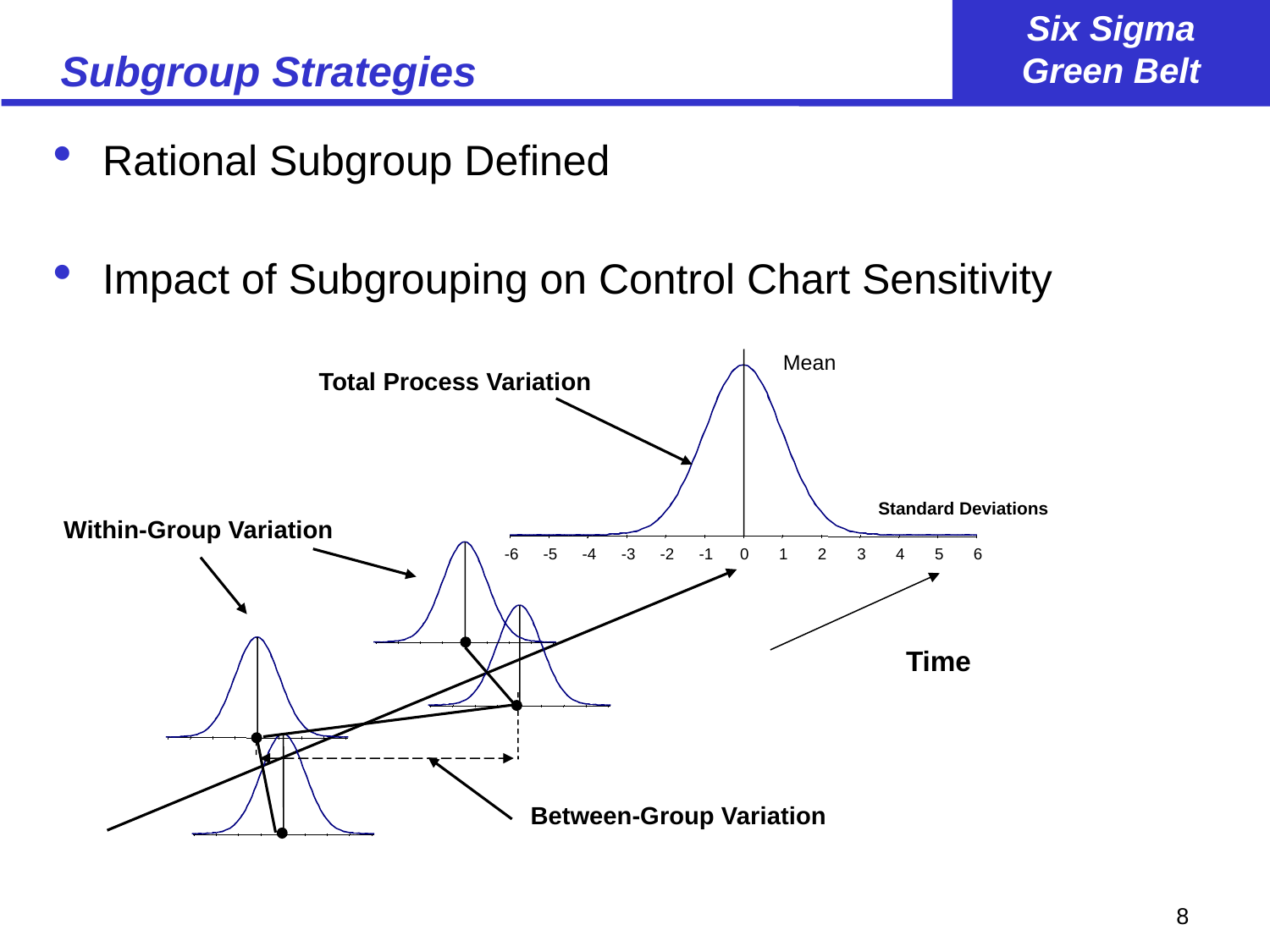

# Subgroup Strategies
Rational Subgroup Defined

Impact of Subgrouping on Control Chart Sensitivity

Mean
Total Process Variation

Standard Deviations

Within-Group Variation

-6
-5
-4
-3
-2
-1
0
1
2
3
4
5
6

Time

Between-Group Variation